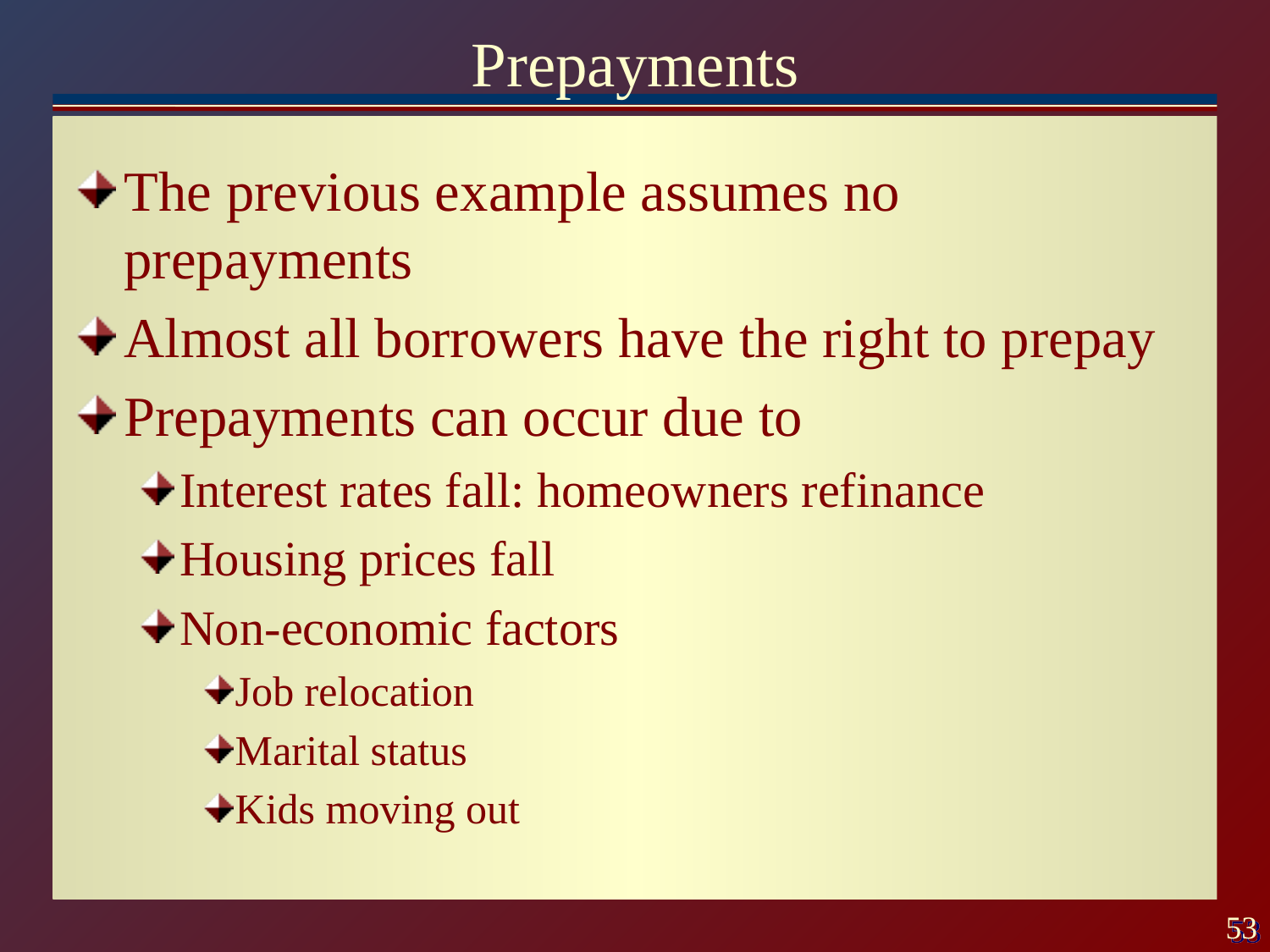

# Prepayments
The previous example assumes no prepayments
Almost all borrowers have the right to prepay
Prepayments can occur due to
Interest rates fall: homeowners refinance
Housing prices fall
Non-economic factors
Job relocation
Marital status
Kids moving out